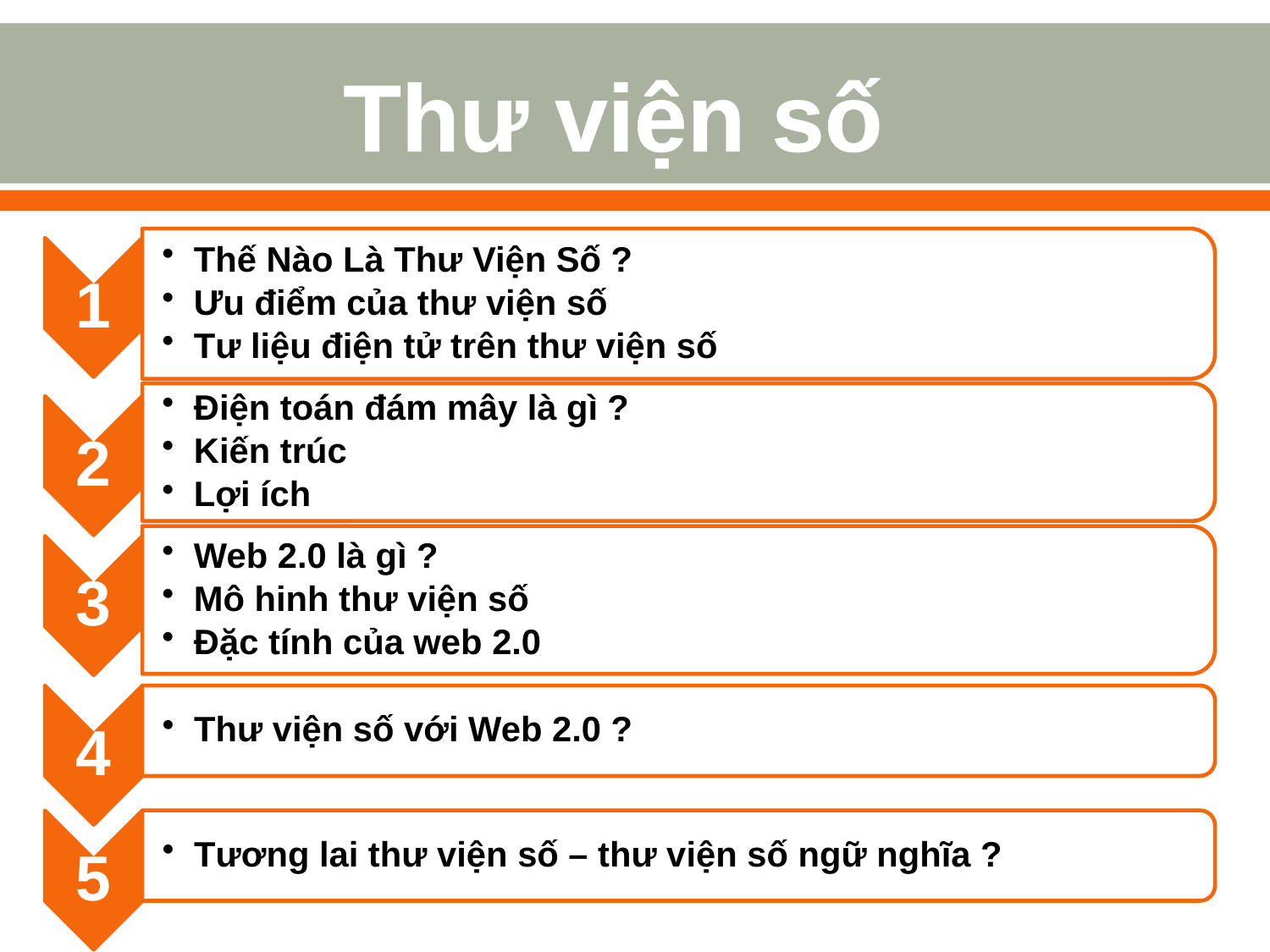

# Thư viện số
1
Thế Nào Là Thư Viện Số ?
Ưu điểm của thư viện số
Tư liệu điện tử trên thư viện số
2
Điện toán đám mây là gì ?
Kiến trúc
Lợi ích
3
Web 2.0 là gì ?
Mô hinh thư viện số
Đặc tính của web 2.0
4
Thư viện số với Web 2.0 ?
5
Tương lai thư viện số – thư viện số ngữ nghĩa ?